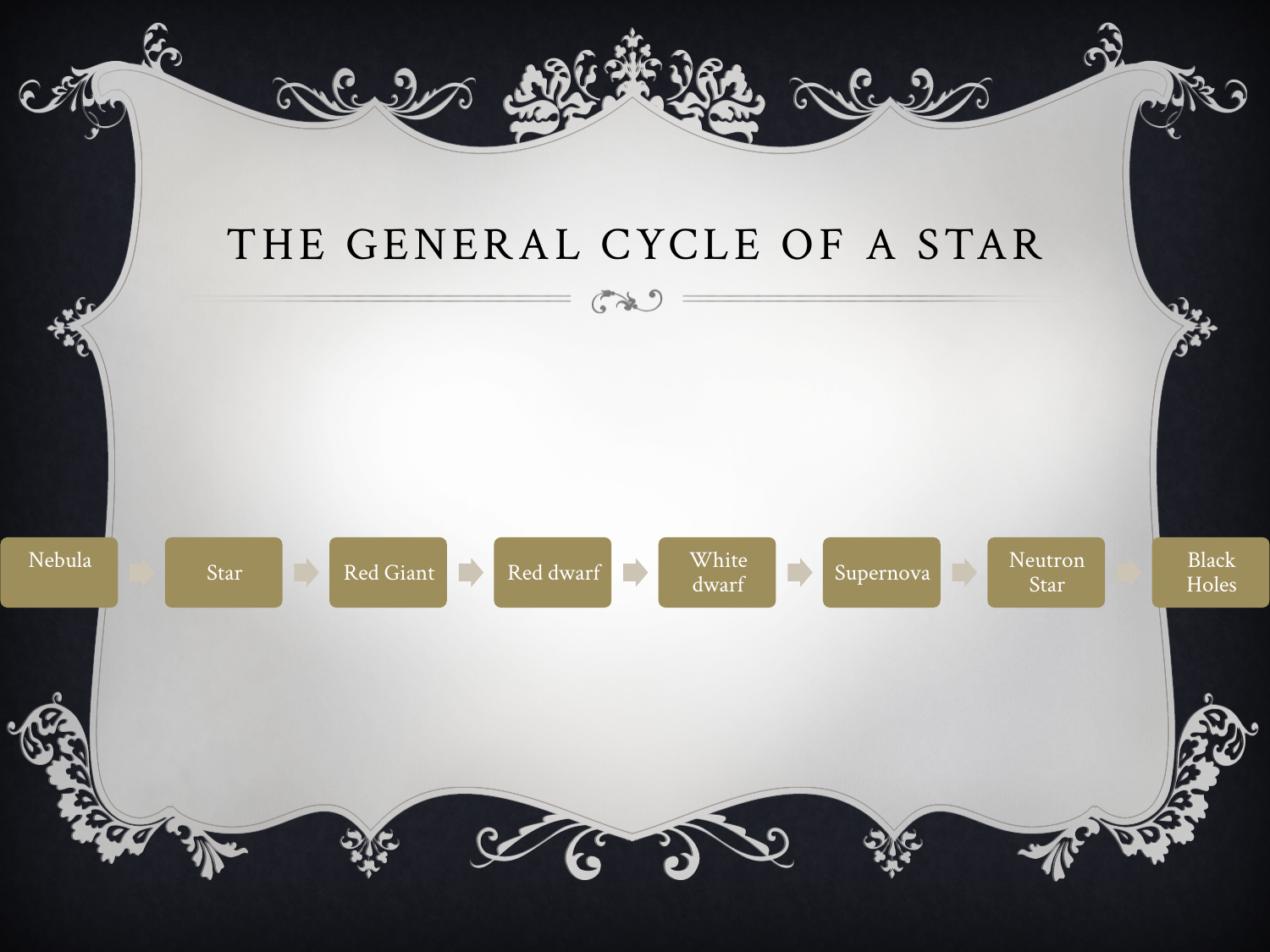

# The General Cycle of a Star
Nebula

Star

Red Giant

Red dwarf

White dwarf

Supernova

Neutron Star

Black Holes